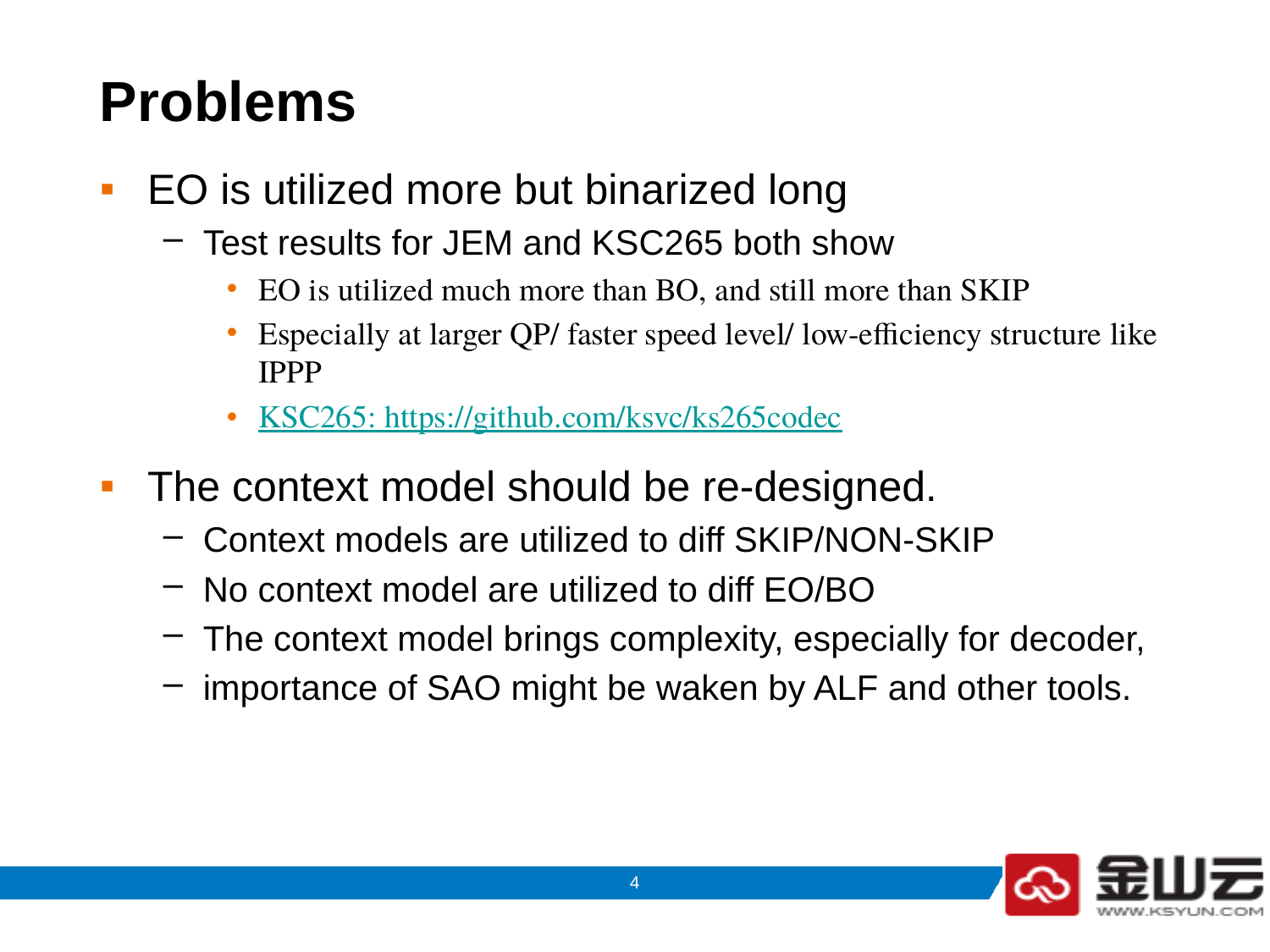

# Problems
EO is utilized more but binarized long
Test results for JEM and KSC265 both show
EO is utilized much more than BO, and still more than SKIP
Especially at larger QP/ faster speed level/ low-efficiency structure like IPPP
KSC265: https://github.com/ksvc/ks265codec
The context model should be re-designed.
Context models are utilized to diff SKIP/NON-SKIP
No context model are utilized to diff EO/BO
The context model brings complexity, especially for decoder,
importance of SAO might be waken by ALF and other tools.
4